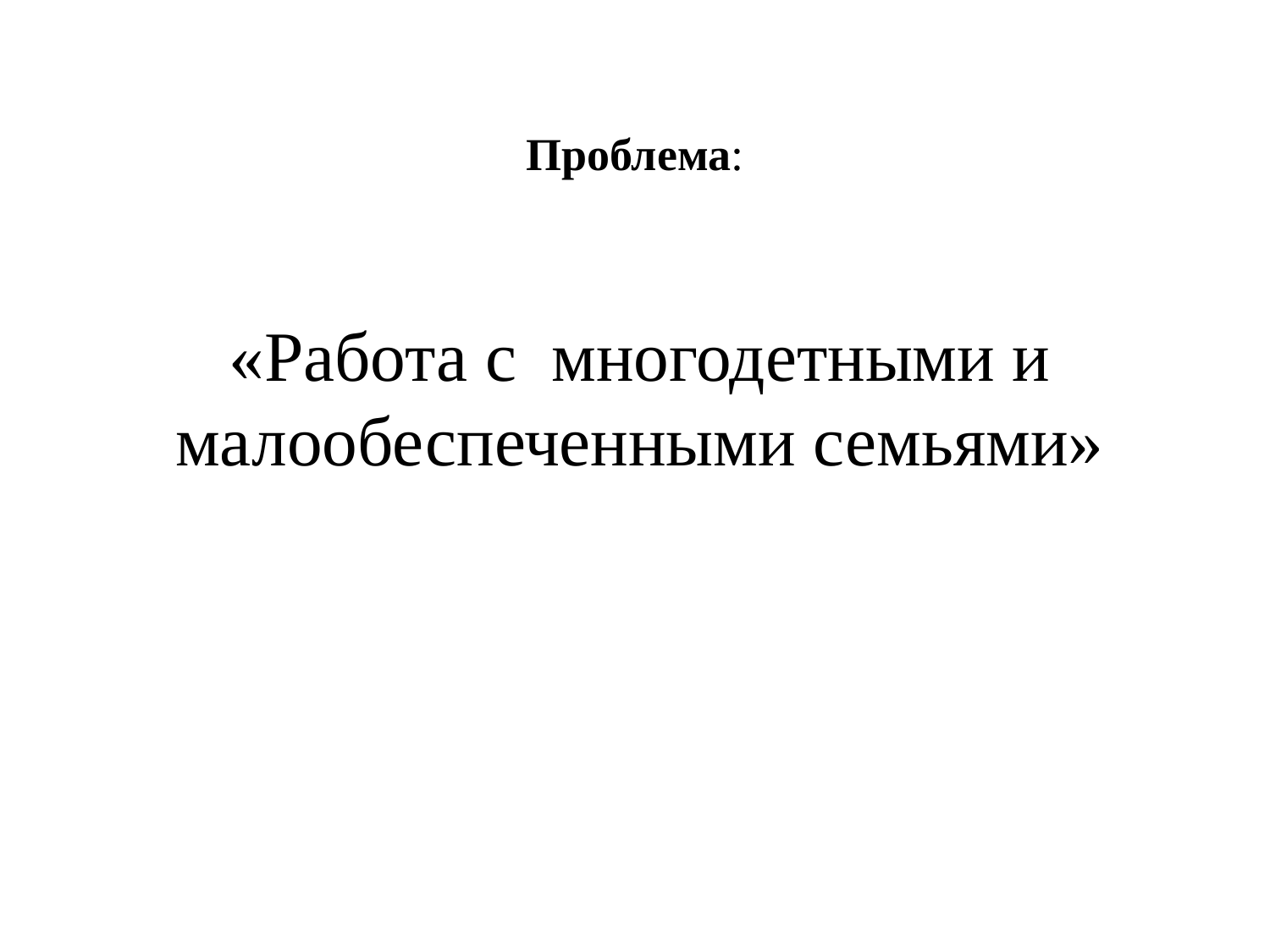

# Проблема:

«Работа с  многодетными и малообеспеченными семьями»